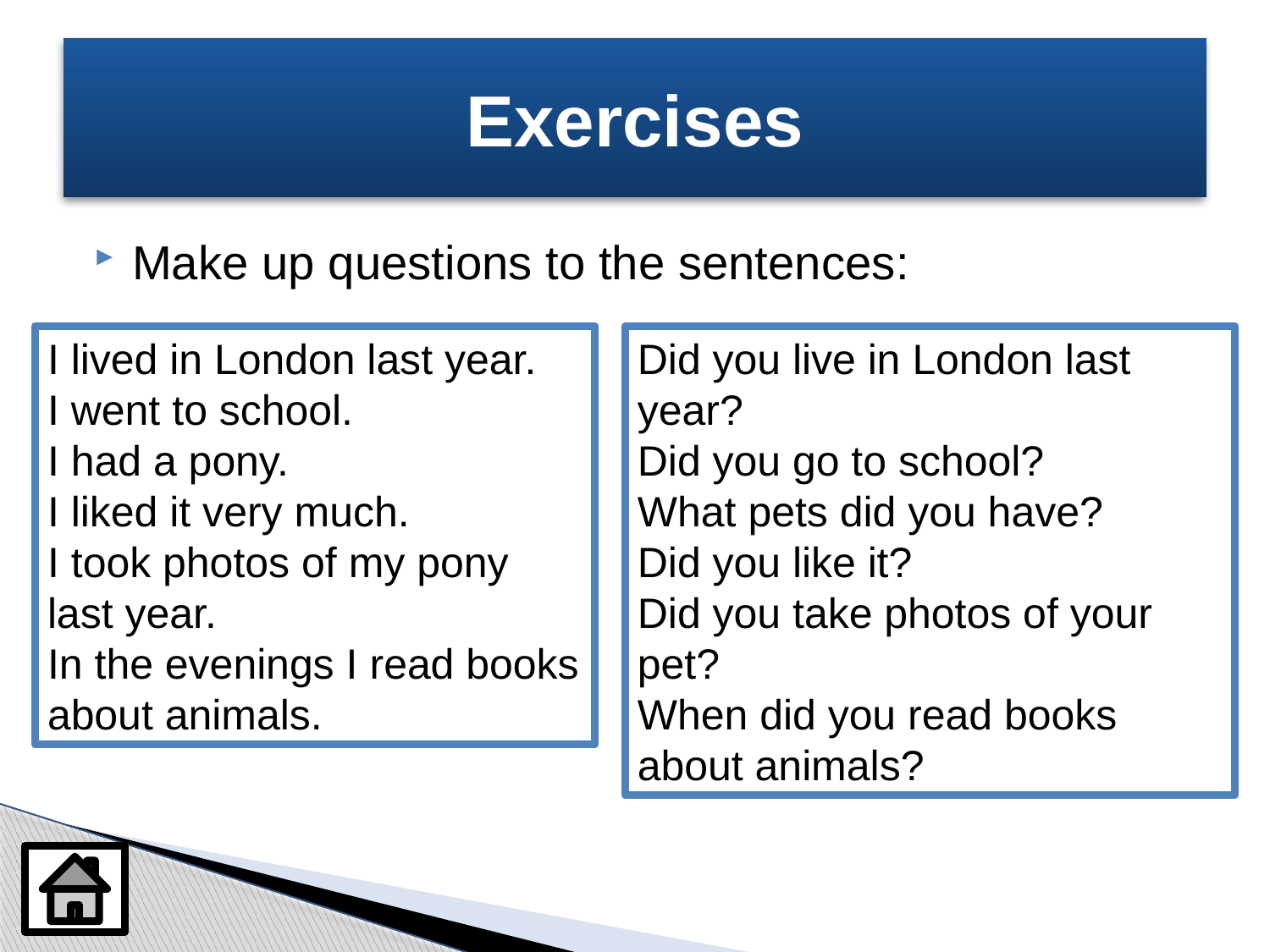

# Exercises
Make up questions to the sentences:
I lived in London last year.
I went to school.
I had a pony.
I liked it very much.
I took photos of my pony last year.
In the evenings I read books about animals.
Did you live in London last year?
Did you go to school?
What pets did you have?
Did you like it?
Did you take photos of your pet?
When did you read books about animals?